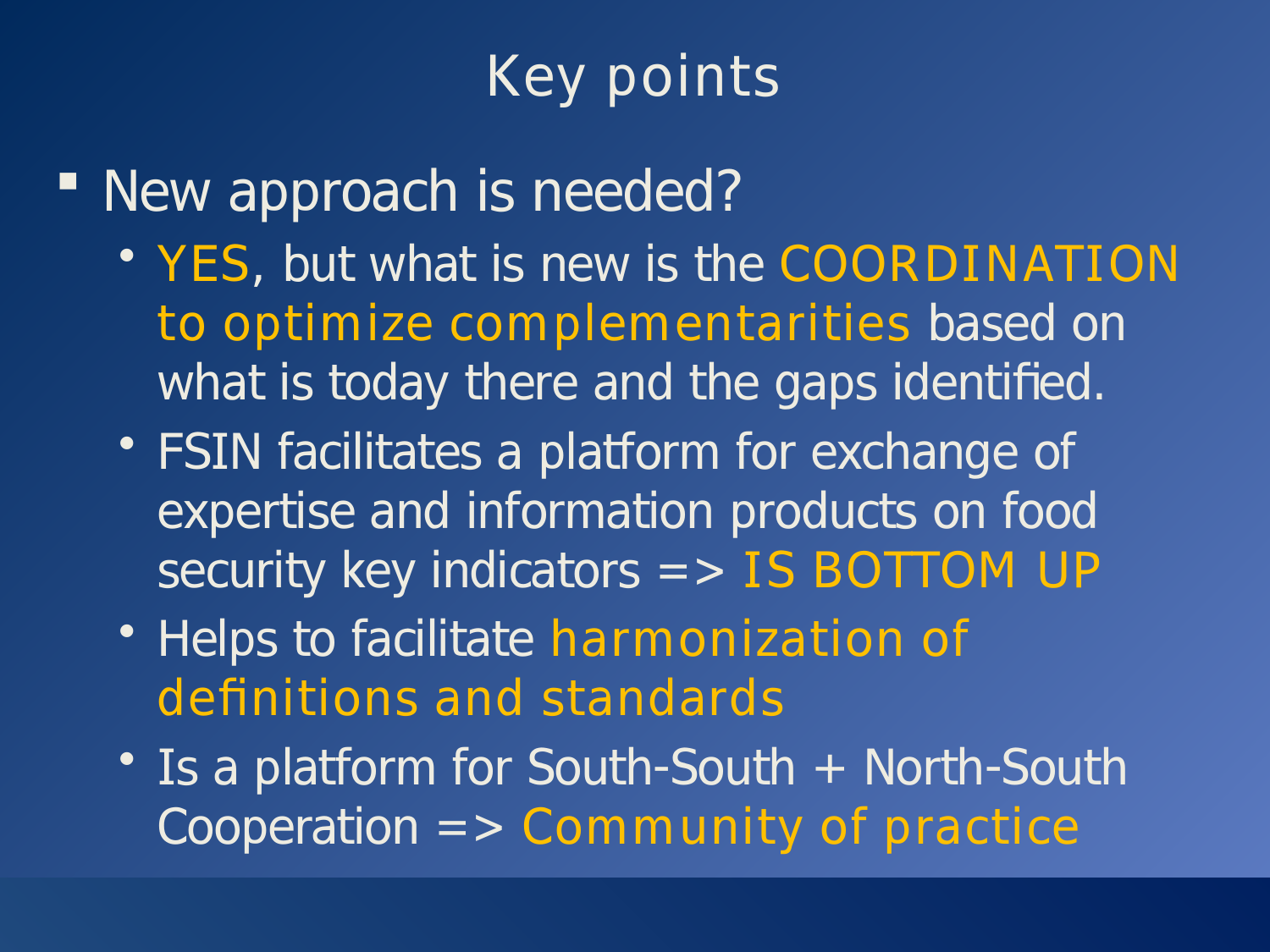

# Key points
New approach is needed?
YES, but what is new is the COORDINATION to optimize complementarities based on what is today there and the gaps identified.
FSIN facilitates a platform for exchange of expertise and information products on food security key indicators => IS BOTTOM UP
Helps to facilitate harmonization of definitions and standards
Is a platform for South-South + North-South Cooperation => Community of practice